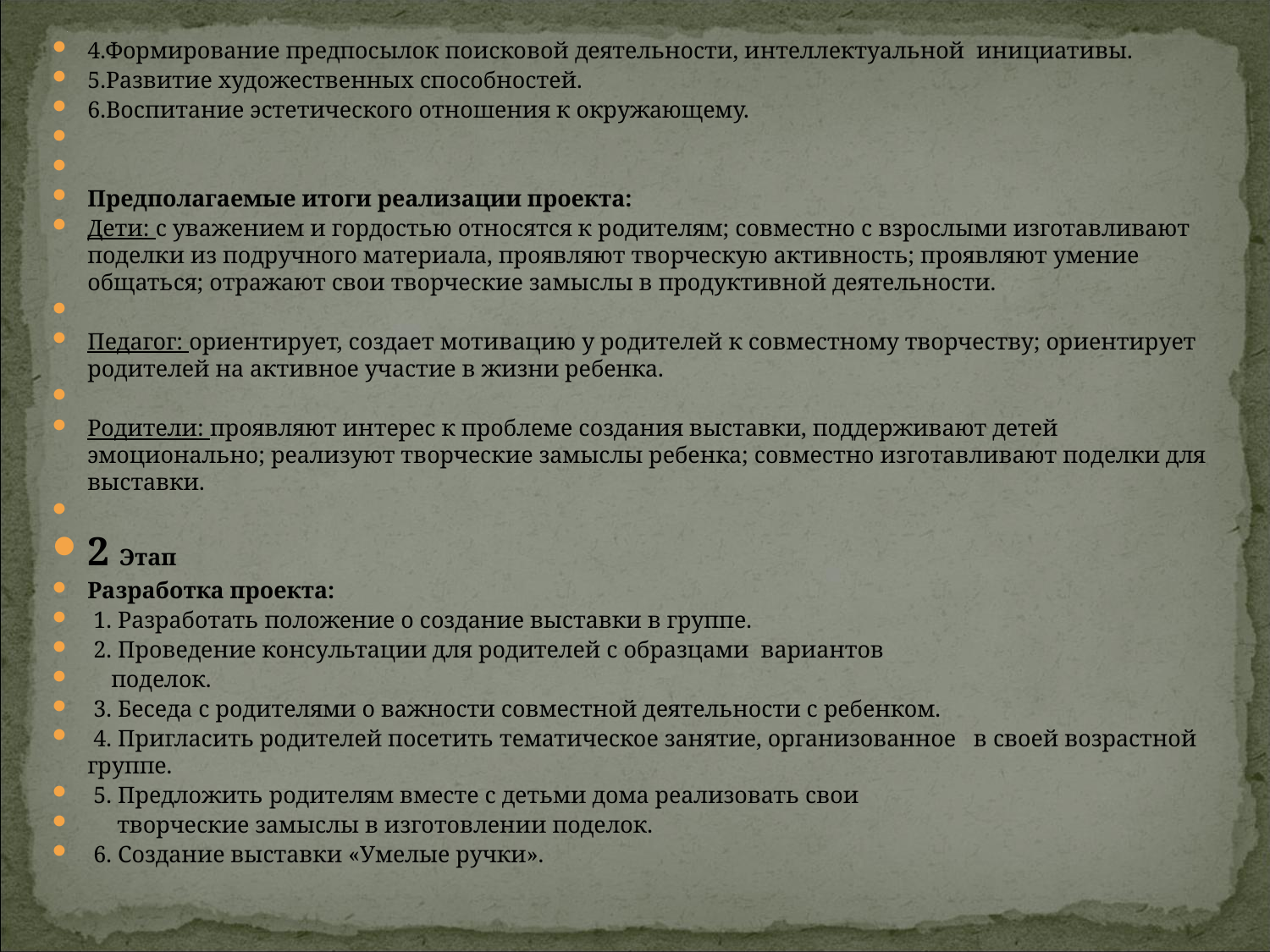

# .
4.Формирование предпосылок поисковой деятельности, интеллектуальной  инициативы.
5.Развитие художественных способностей.
6.Воспитание эстетического отношения к окружающему.

Предполагаемые итоги реализации проекта:
Дети: с уважением и гордостью относятся к родителям; совместно с взрослыми изготавливают поделки из подручного материала, проявляют творческую активность; проявляют умение общаться; отражают свои творческие замыслы в продуктивной деятельности.

Педагог: ориентирует, создает мотивацию у родителей к совместному творчеству; ориентирует родителей на активное участие в жизни ребенка.

Родители: проявляют интерес к проблеме создания выставки, поддерживают детей эмоционально; реализуют творческие замыслы ребенка; совместно изготавливают поделки для выставки.

2 Этап
Разработка проекта:
 1. Разработать положение о создание выставки в группе.
 2. Проведение консультации для родителей с образцами  вариантов
    поделок.
 3. Беседа с родителями о важности совместной деятельности с ребенком.
 4. Пригласить родителей посетить тематическое занятие, организованное   в своей возрастной группе.
 5. Предложить родителям вместе с детьми дома реализовать свои
     творческие замыслы в изготовлении поделок.
 6. Создание выставки «Умелые ручки».